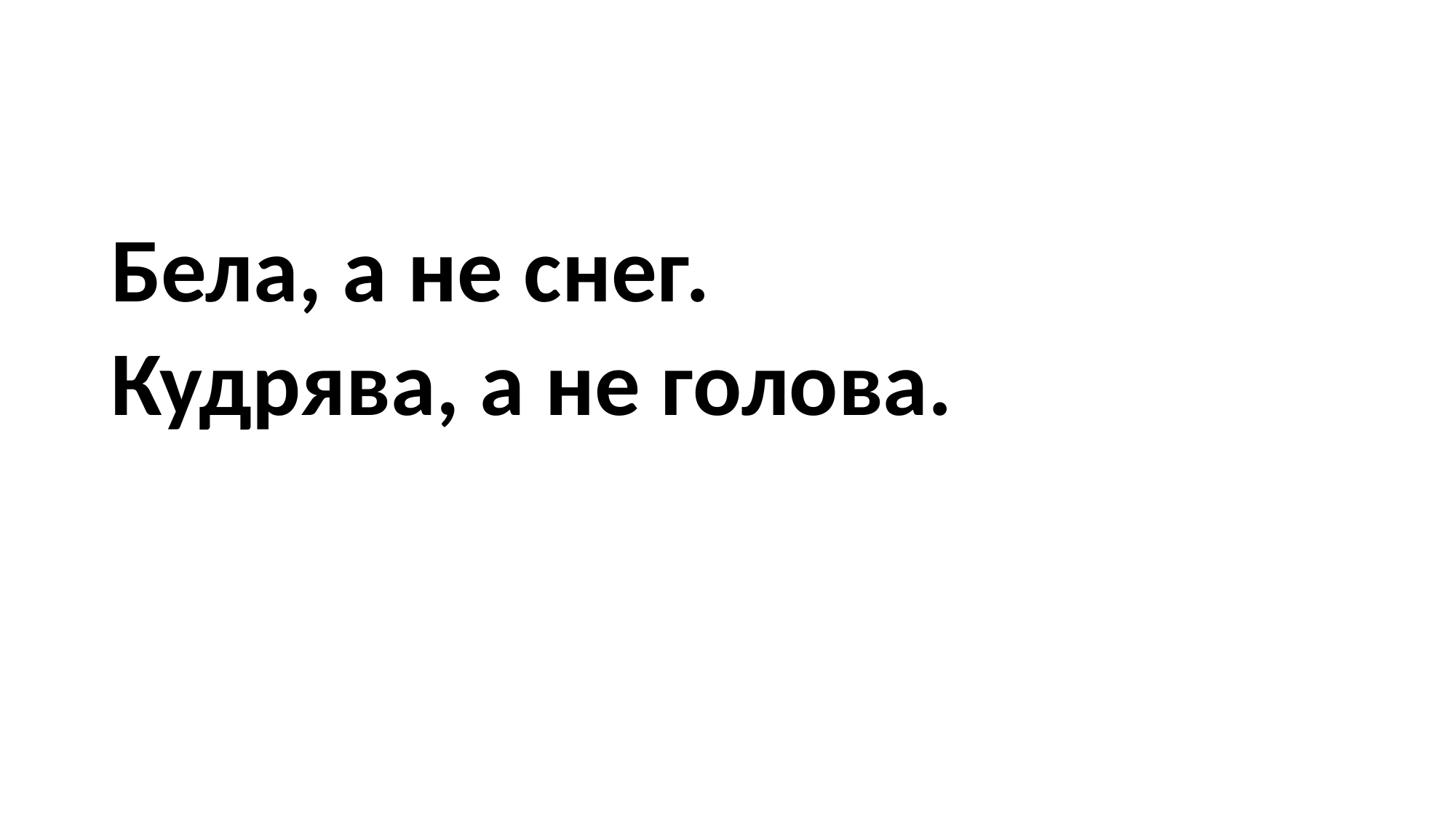

#
Бела, а не снег.
Кудрява, а не голова.